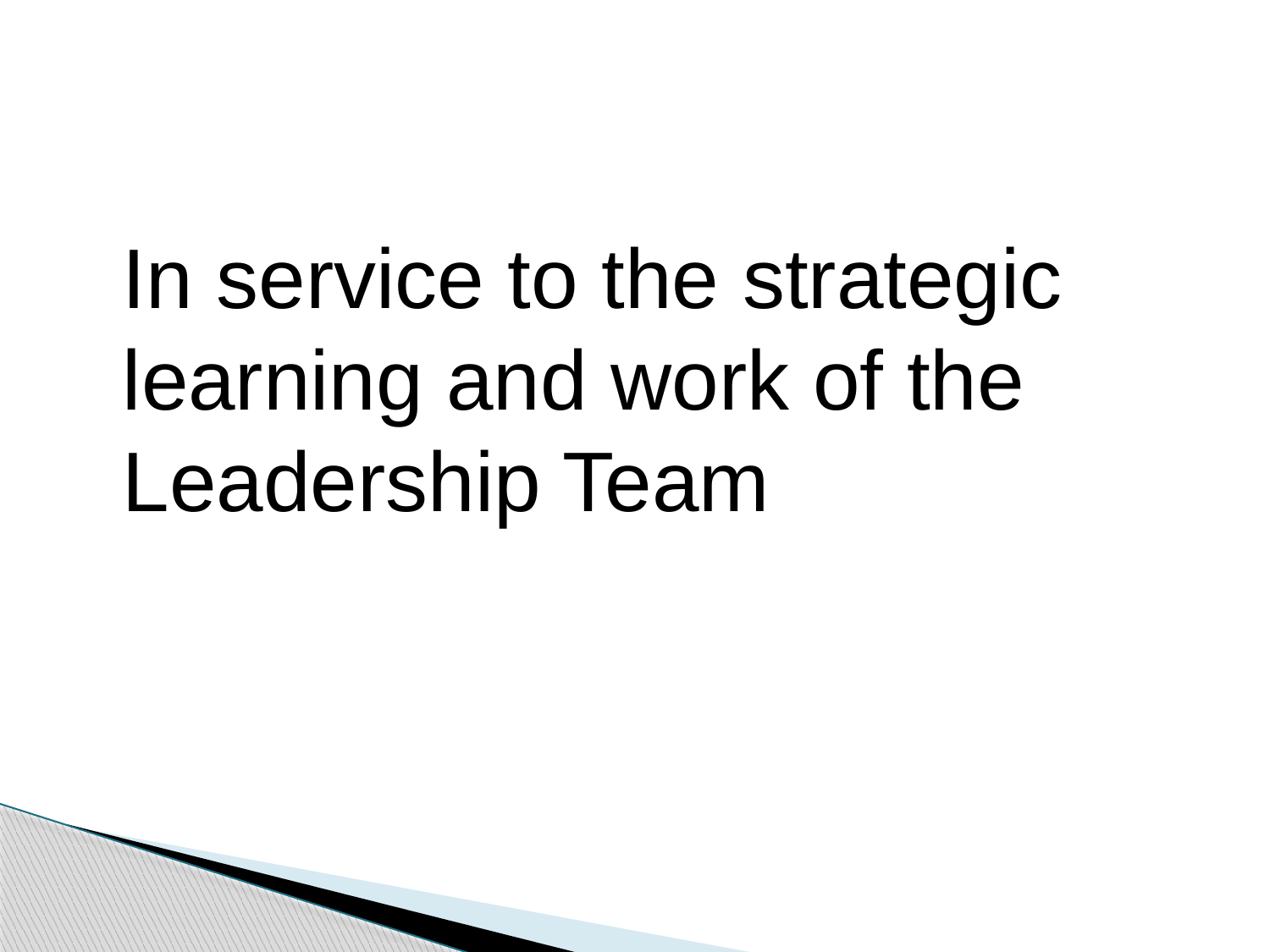

In service to the strategic learning and work of the Leadership Team